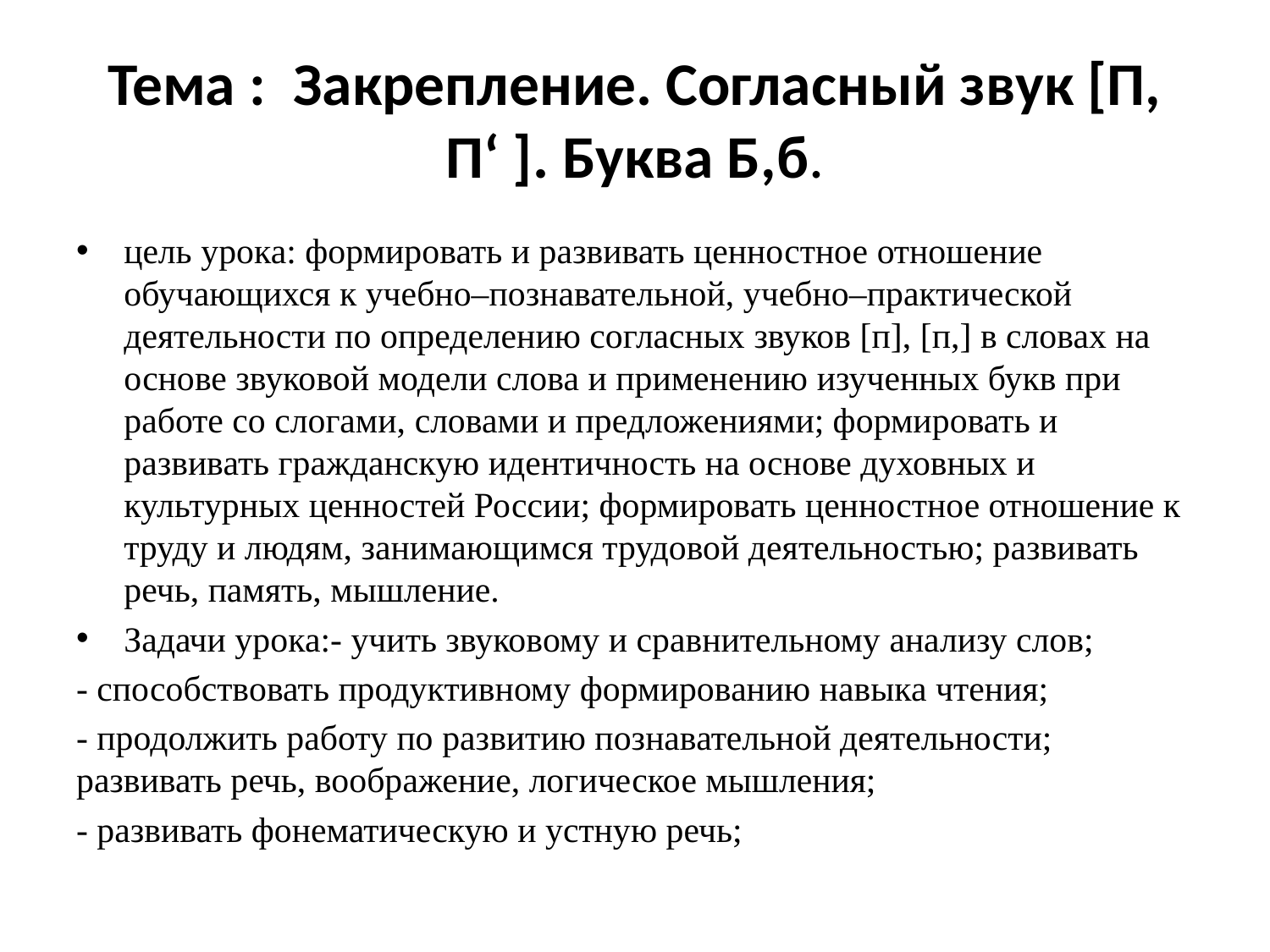

# Тема :  Закрепление. Согласный звук [П, П‘ ]. Буква Б,б.
цель урока: формировать и развивать ценностное отношение обучающихся к учебно–познавательной, учебно–практической деятельности по определению согласных звуков [п], [п,] в словах на основе звуковой модели слова и применению изученных букв при работе со слогами, словами и предложениями; формировать и развивать гражданскую идентичность на основе духовных и культурных ценностей России; формировать ценностное отношение к труду и людям, занимающимся трудовой деятельностью; развивать речь, память, мышление.
Задачи урока:- учить звуковому и сравнительному анализу слов;
- способствовать продуктивному формированию навыка чтения;
- продолжить работу по развитию познавательной деятельности; развивать речь, воображение, логическое мышления;
- развивать фонематическую и устную речь;

Оборудование урока:  «слоговая таблица», учебник В.Г. Горецкого «Азбука» , карточки с индивидуальными заданиями, карточки-схемы, предметные рисунки.